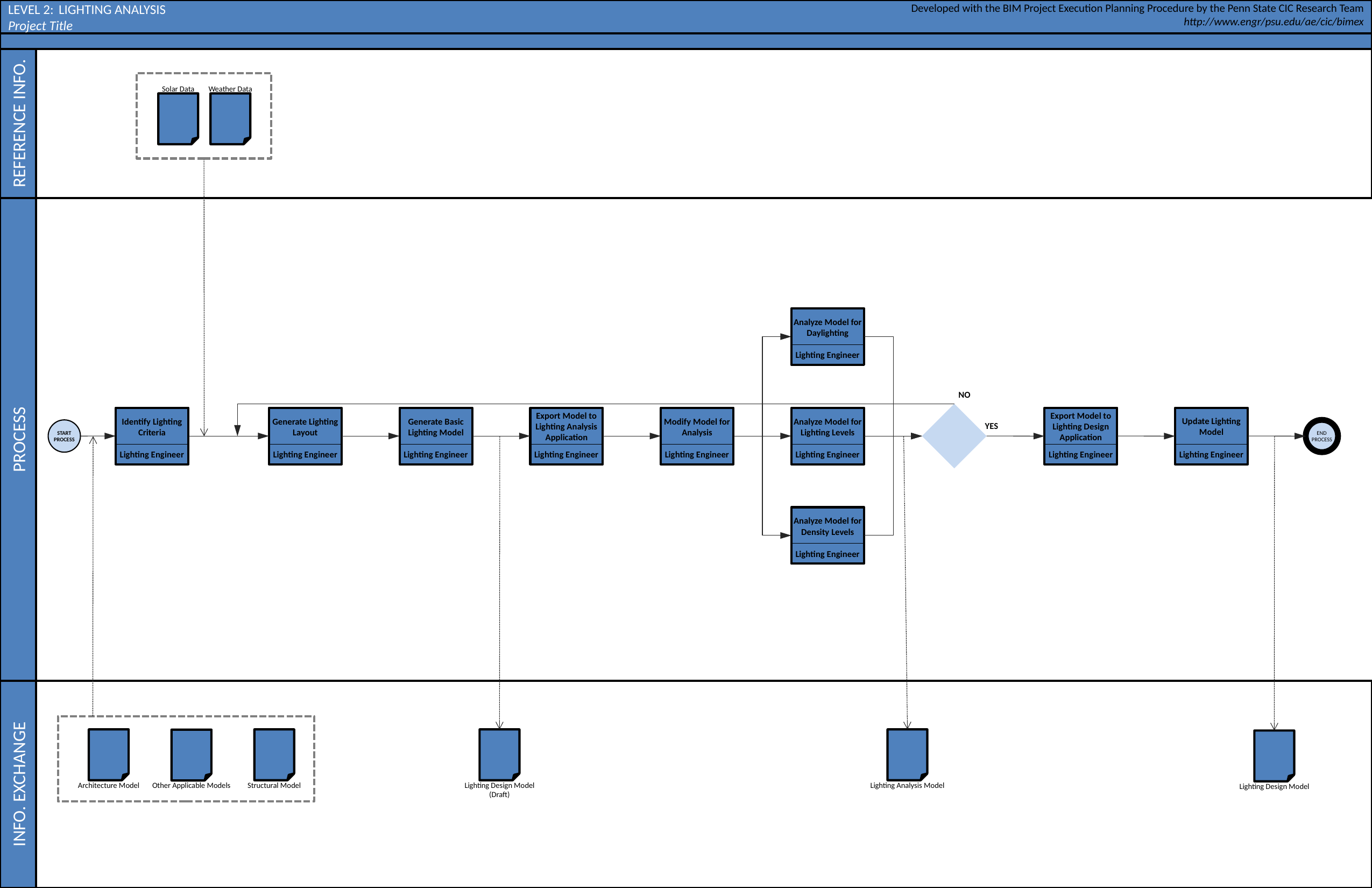

# Lighting analysis

Solar Data

Weather Data

Analyze Model for Daylighting
Lighting Engineer
NO
Is building lighting acceptable?

Identify Lighting Criteria
Lighting Engineer

Generate Lighting Layout
Lighting Engineer

Generate Basic Lighting Model
Lighting Engineer

Export Model to Lighting Analysis Application
Lighting Engineer

Modify Model for Analysis
Lighting Engineer

Analyze Model for Lighting Levels
Lighting Engineer

Export Model to Lighting Design Application
Lighting Engineer

Update Lighting Model
Lighting Engineer
START PROCESS
END PROCESS
YES

Analyze Model for Density Levels
Lighting Engineer

Architecture Model

Structural Model

Lighting Design Model (Draft)

Lighting Analysis Model

Other Applicable Models

Lighting Design Model